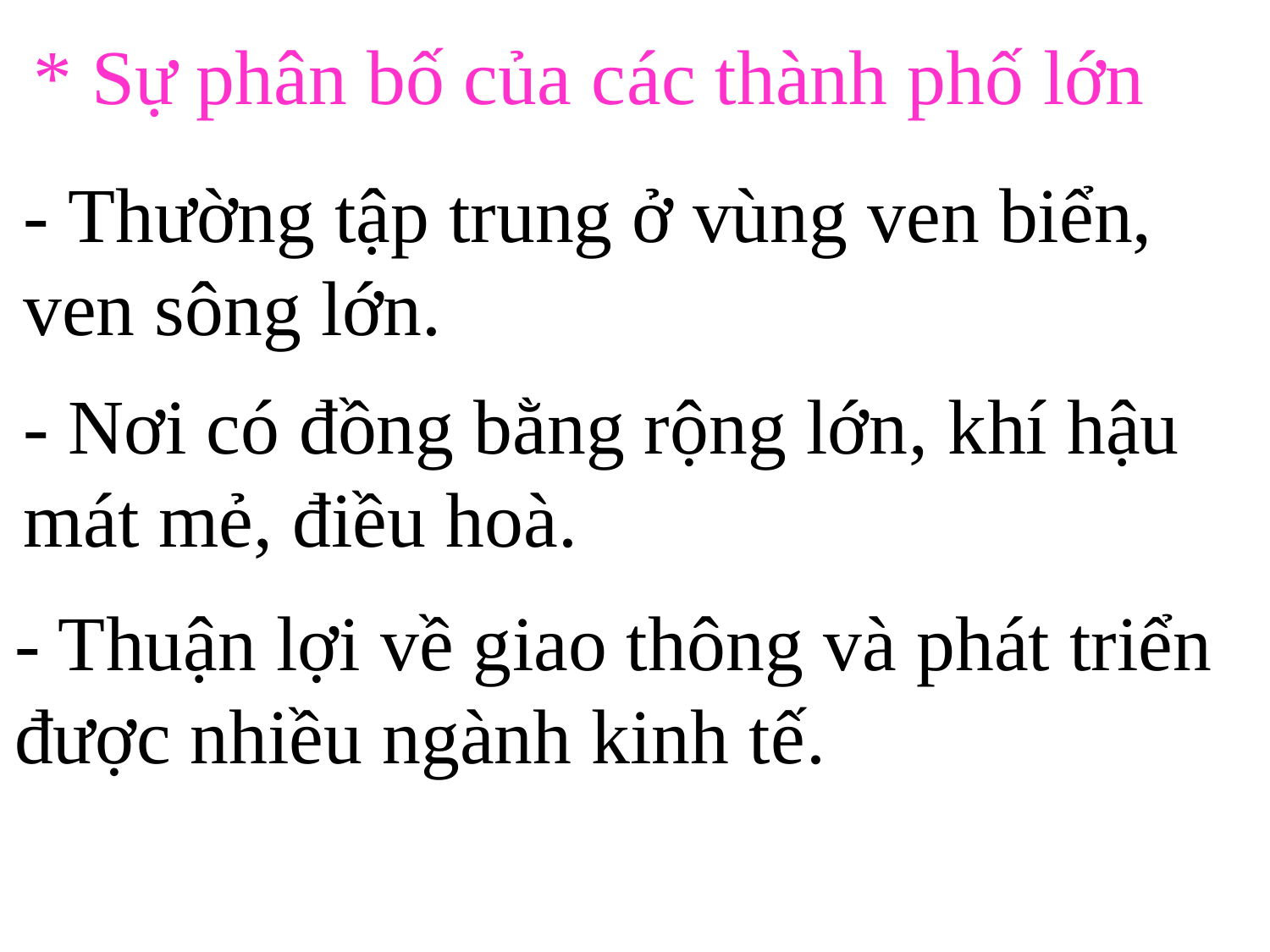

* Sự phân bố của các thành phố lớn
- Thường tập trung ở vùng ven biển, ven sông lớn.

- Nơi có đồng bằng rộng lớn, khí hậu mát mẻ, điều hoà.

- Thuận lợi về giao thông và phát triển được nhiều ngành kinh tế.